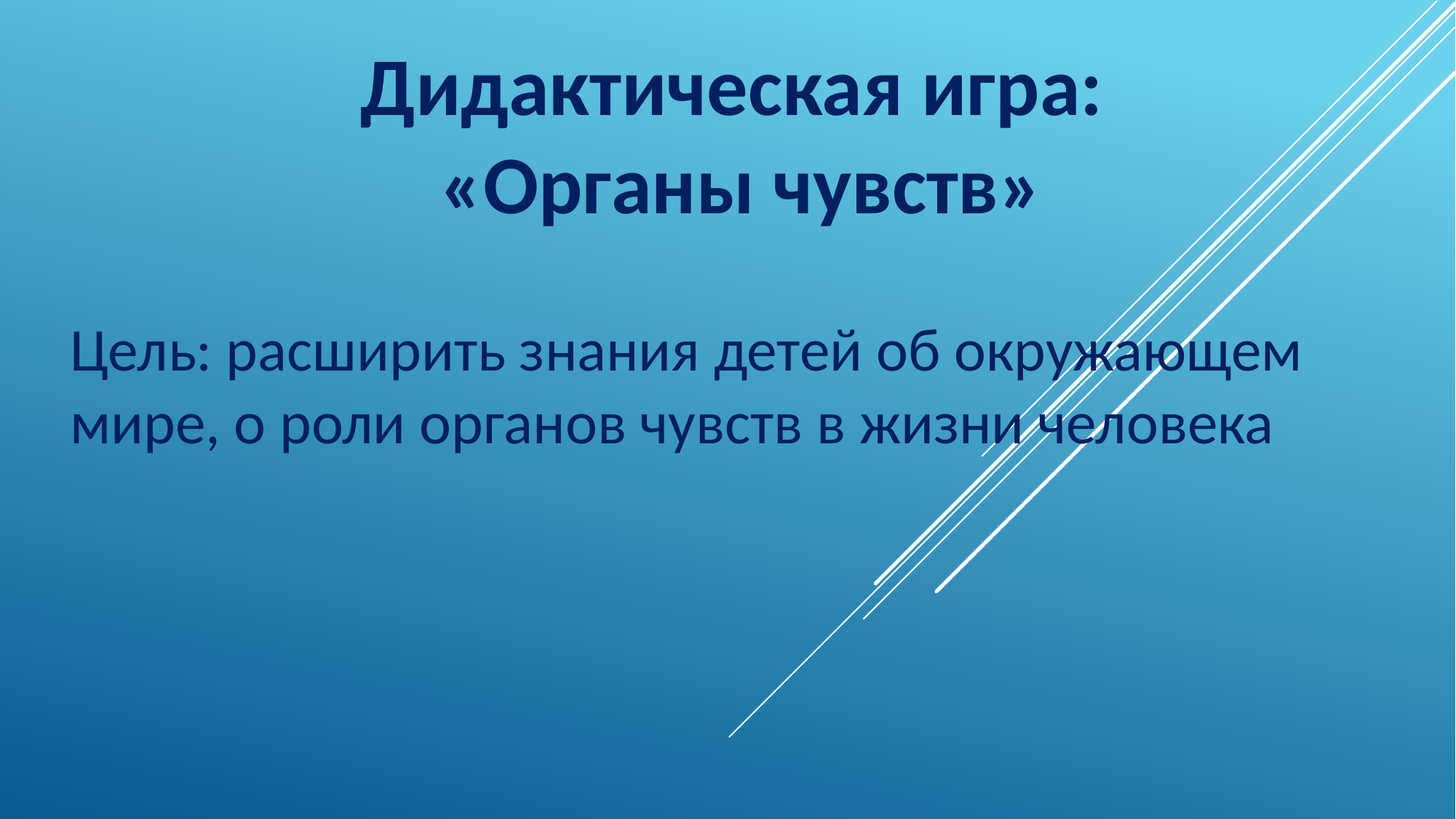

Дидактическая игра:
«Органы чувств»

Цель: расширить знания детей об окружающем мире, о роли органов чувств в жизни человека